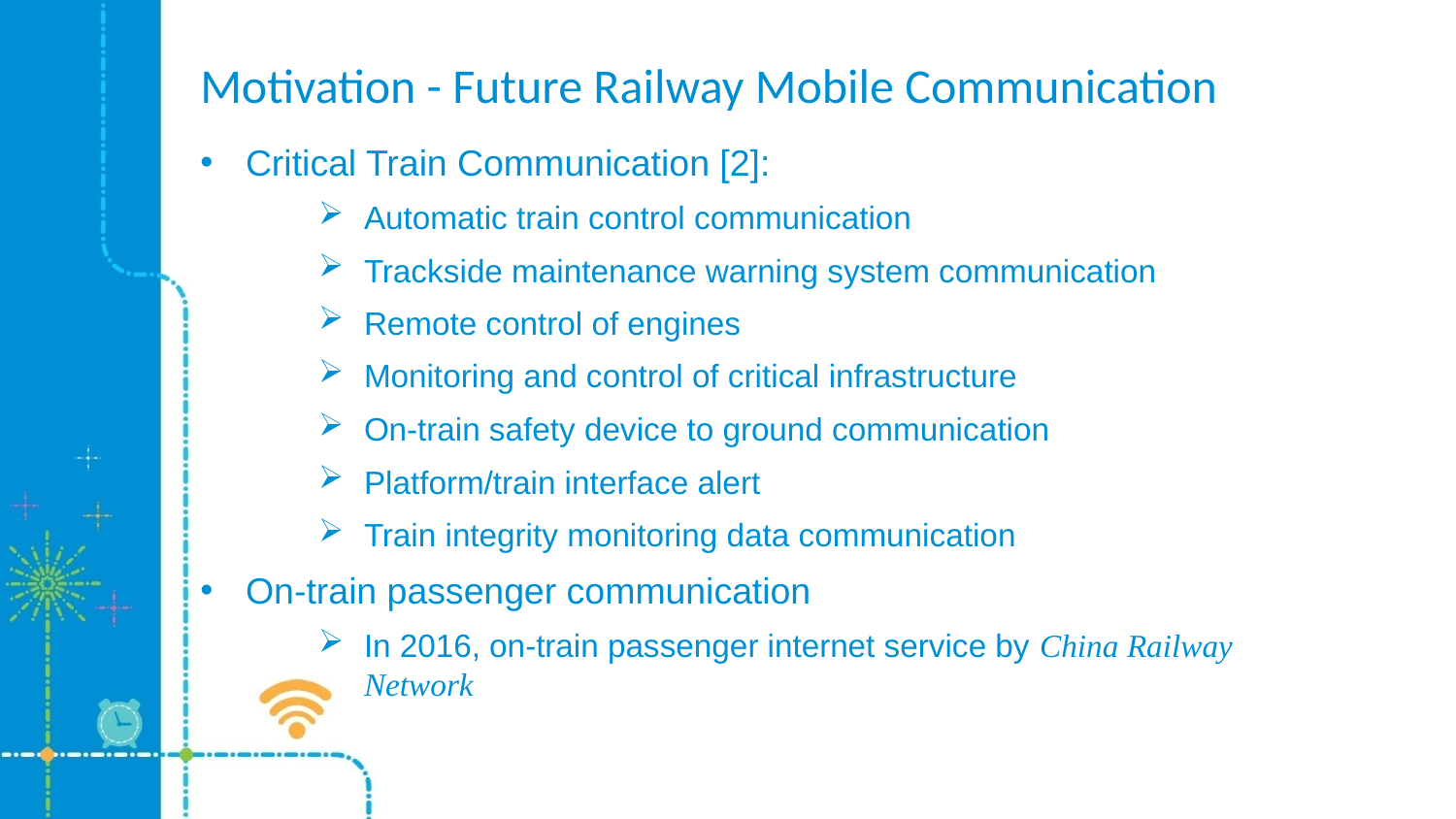

# Motivation - Future Railway Mobile Communication
Critical Train Communication [2]:
Automatic train control communication
Trackside maintenance warning system communication
Remote control of engines
Monitoring and control of critical infrastructure
On-train safety device to ground communication
Platform/train interface alert
Train integrity monitoring data communication
On-train passenger communication
In 2016, on-train passenger internet service by China Railway Network